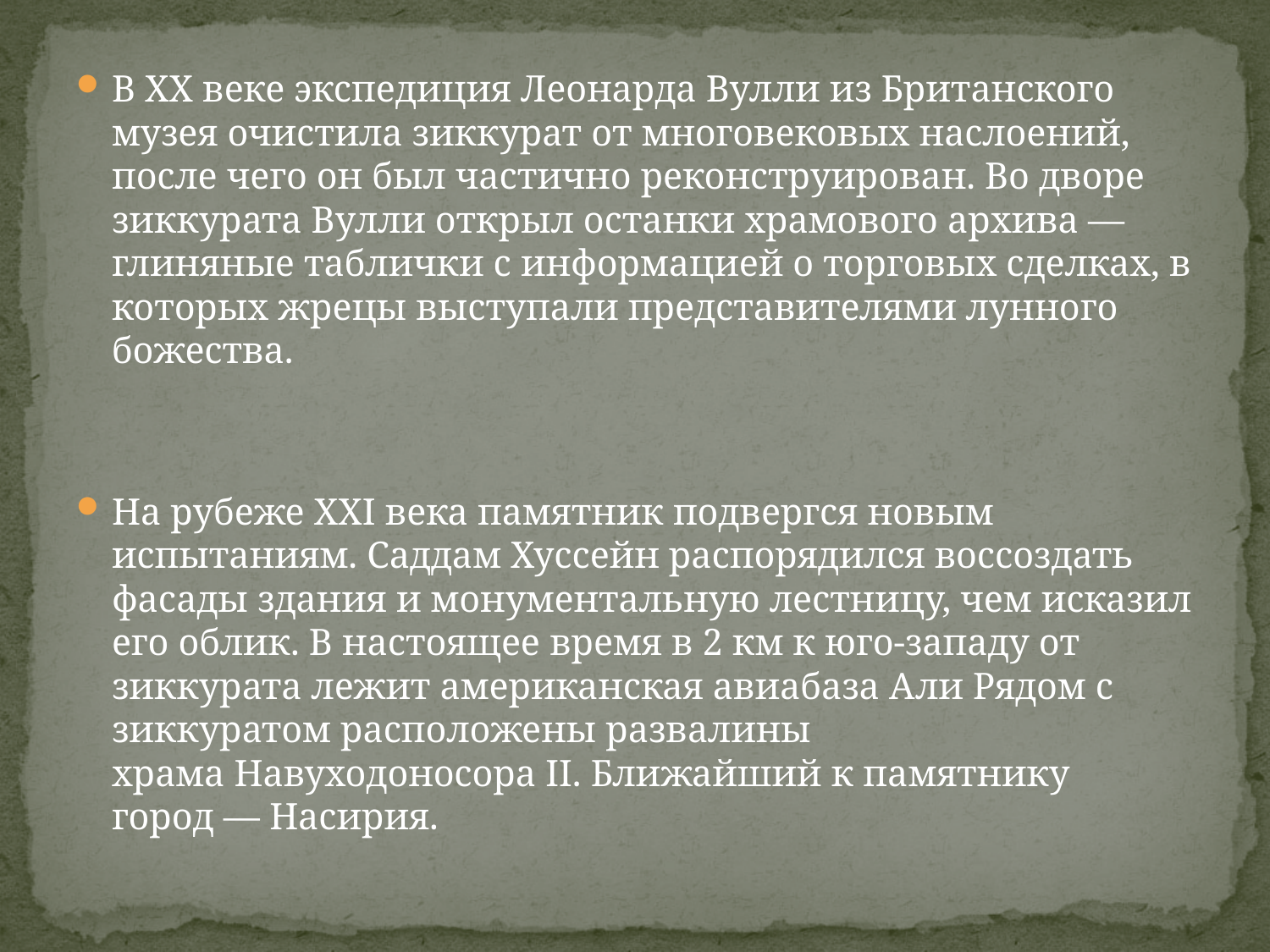

В XX веке экспедиция Леонарда Вулли из Британского музея очистила зиккурат от многовековых наслоений, после чего он был частично реконструирован. Во дворе зиккурата Вулли открыл останки храмового архива — глиняные таблички с информацией о торговых сделках, в которых жрецы выступали представителями лунного божества.

На рубеже XXI века памятник подвергся новым испытаниям. Саддам Хуссейн распорядился воссоздать фасады здания и монументальную лестницу, чем исказил его облик. В настоящее время в 2 км к юго-западу от зиккурата лежит американская авиабаза Али Рядом с зиккуратом расположены развалины храма Навуходоносора II. Ближайший к памятнику город — Насирия.